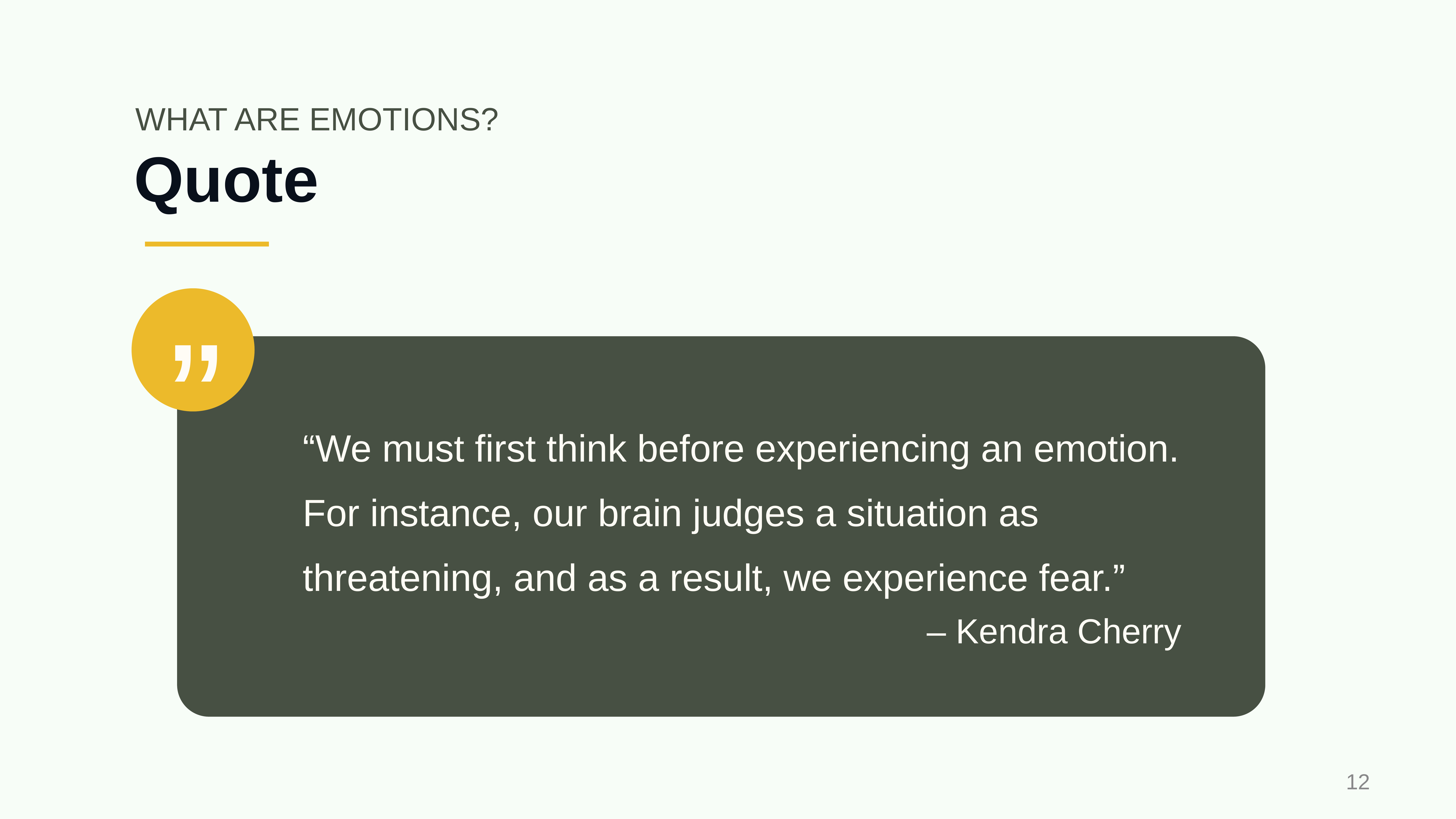

WHAT ARE EMOTIONS?
# Quote

”

“We must first think before experiencing an emotion. For instance, our brain judges a situation as threatening, and as a result, we experience fear.”
– Kendra Cherry
12